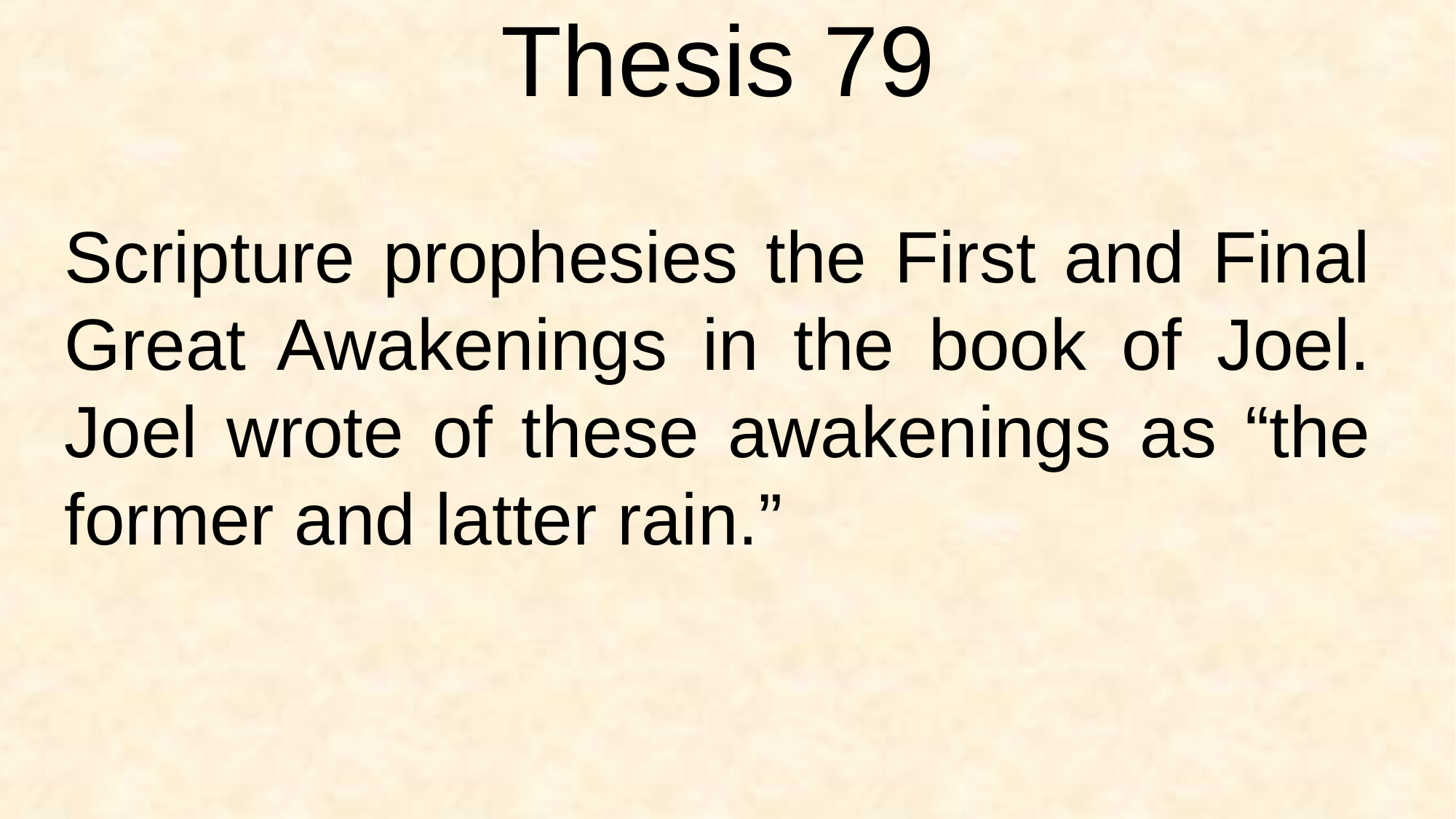

Thesis 79

Scripture prophesies the First and Final Great Awakenings in the book of Joel. Joel wrote of these awakenings as “the former and latter rain.”